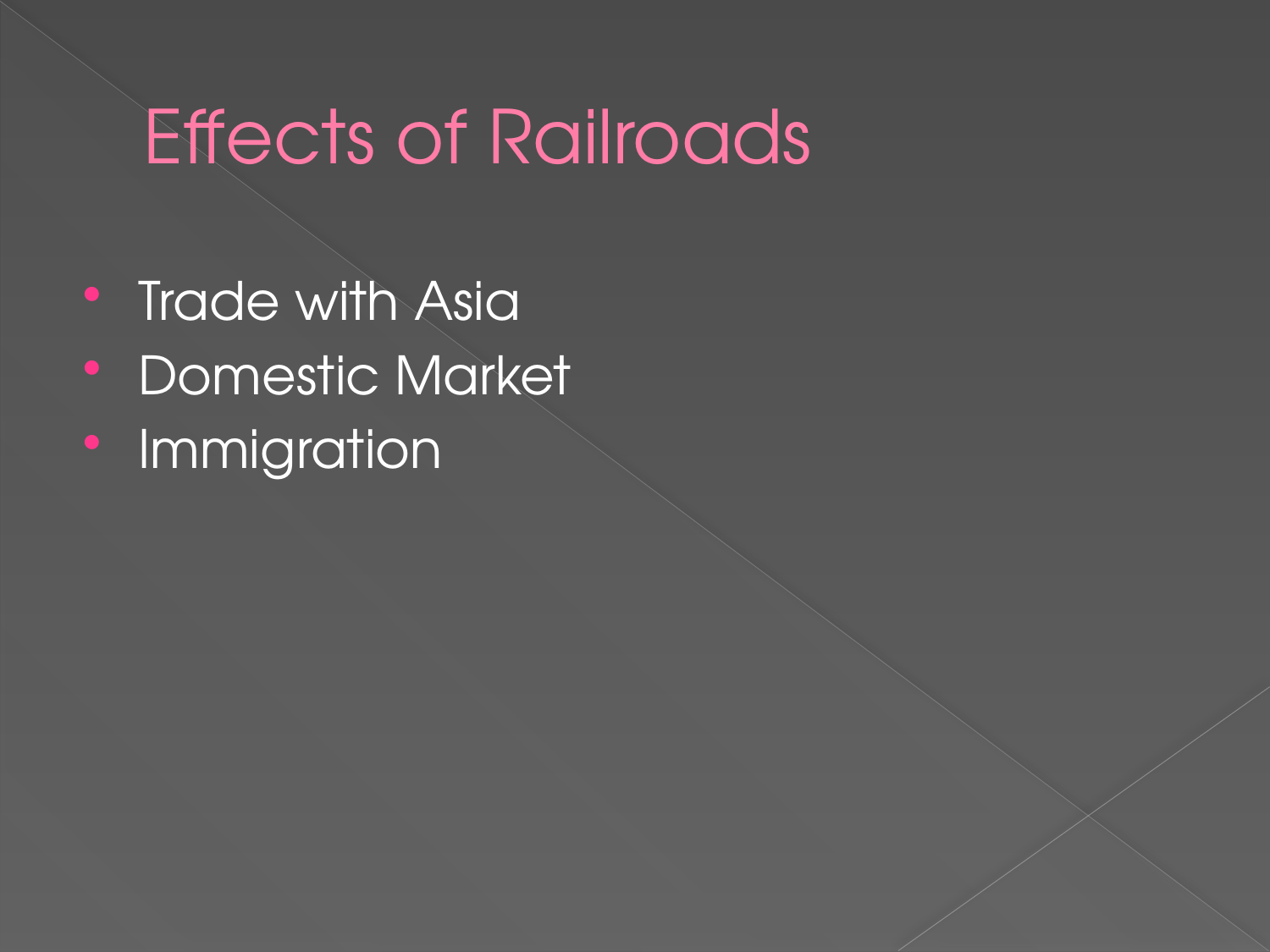

# Effects of Railroads
Trade with Asia
Domestic Market
Immigration